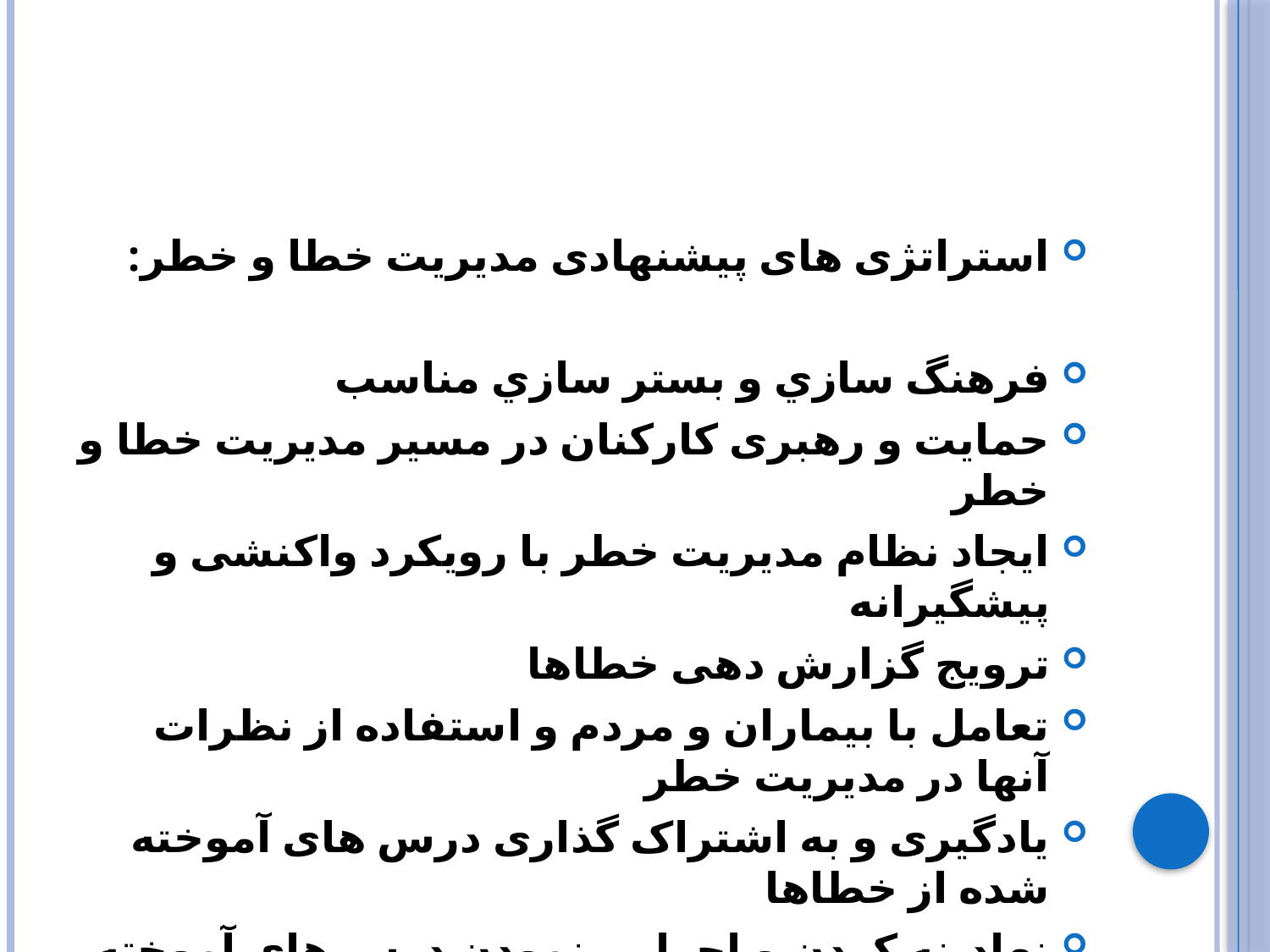

استراتژی های پیشنهادی مدیریت خطا و خطر:

فرهنگ سازي و بستر سازي مناسب
حمایت و رهبری کارکنان در مسیر مدیریت خطا و خطر
ایجاد نظام مدیریت خطر با رویکرد واکنشی و پیشگیرانه
ترویج گزارش دهی خطاها
تعامل با بیماران و مردم و استفاده از نظرات آنها در مدیریت خطر
یادگیری و به اشتراک گذاری درس های آموخته شده از خطاها
نهادینه کردن و اجرایی نمودن درس های آموخته شده از خطاها